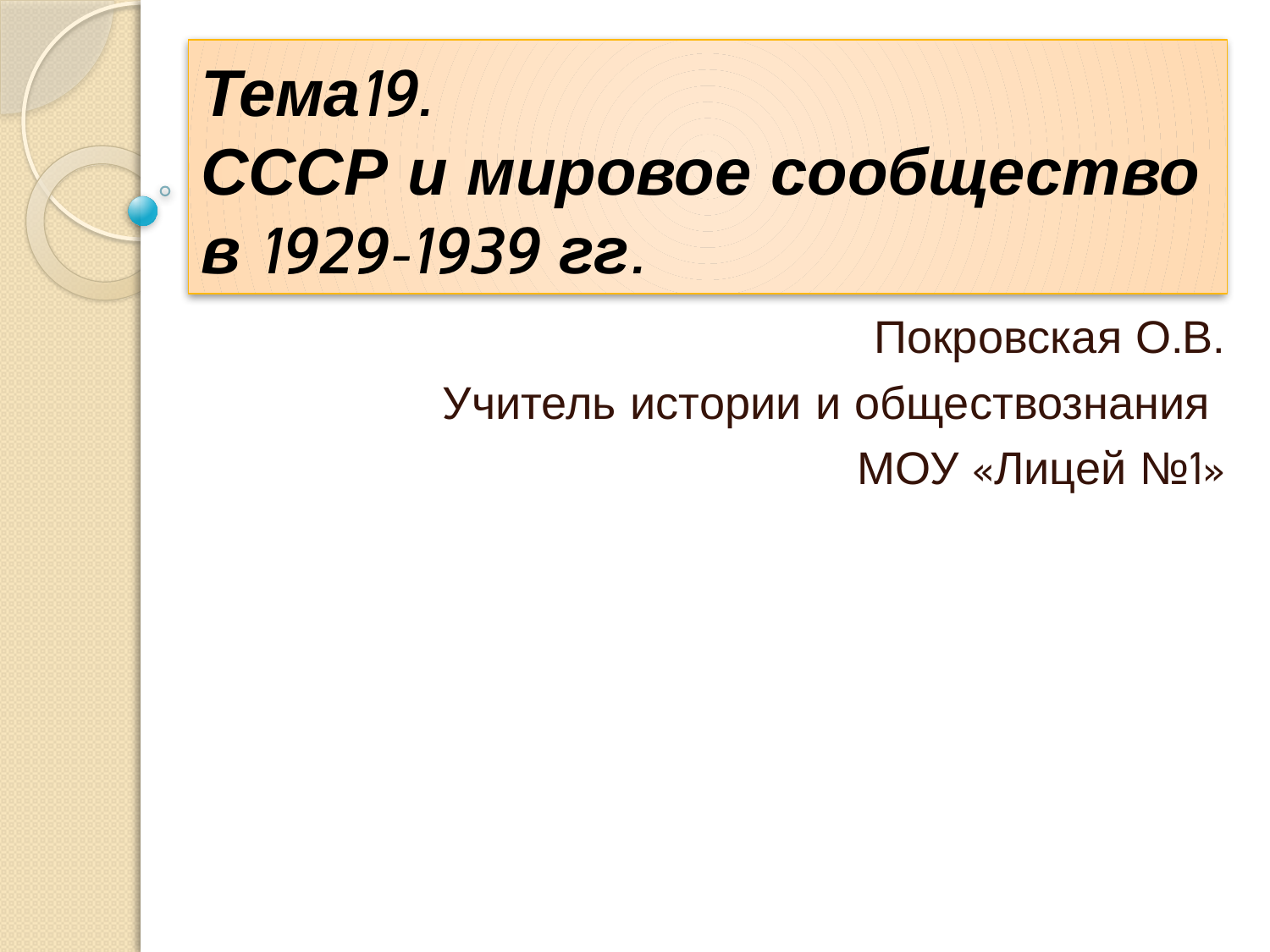

# Тема19. СССР и мировое сообщество в 1929-1939 гг.
Покровская О.В.
Учитель истории и обществознания
МОУ «Лицей №1»